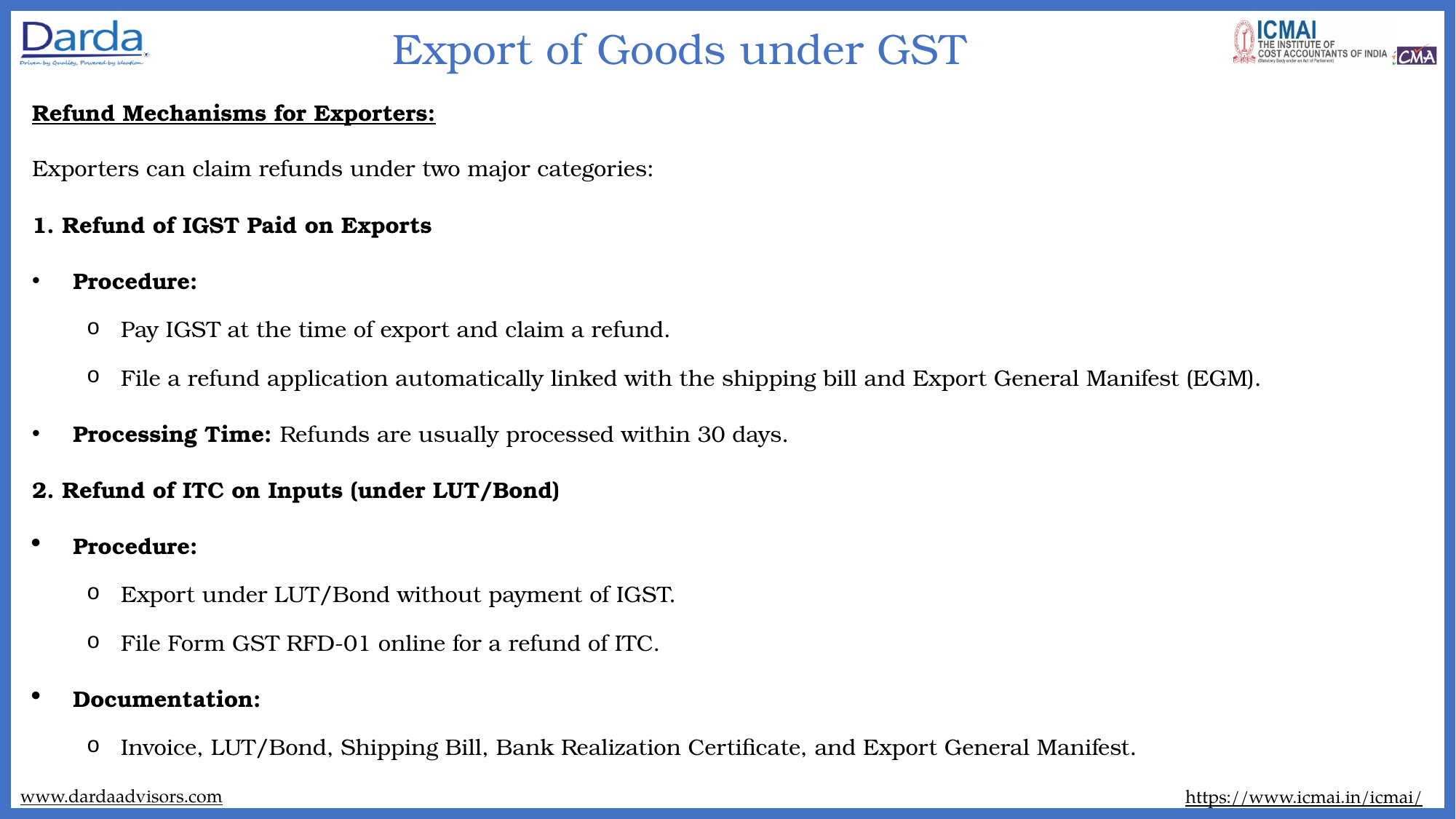

Export of Goods under GST
Refund Mechanisms for Exporters:
Exporters can claim refunds under two major categories:
1. Refund of IGST Paid on Exports
Procedure:
Pay IGST at the time of export and claim a refund.
File a refund application automatically linked with the shipping bill and Export General Manifest (EGM).
Processing Time: Refunds are usually processed within 30 days.
2. Refund of ITC on Inputs (under LUT/Bond)
Procedure:
Export under LUT/Bond without payment of IGST.
File Form GST RFD-01 online for a refund of ITC.
Documentation:
Invoice, LUT/Bond, Shipping Bill, Bank Realization Certificate, and Export General Manifest.